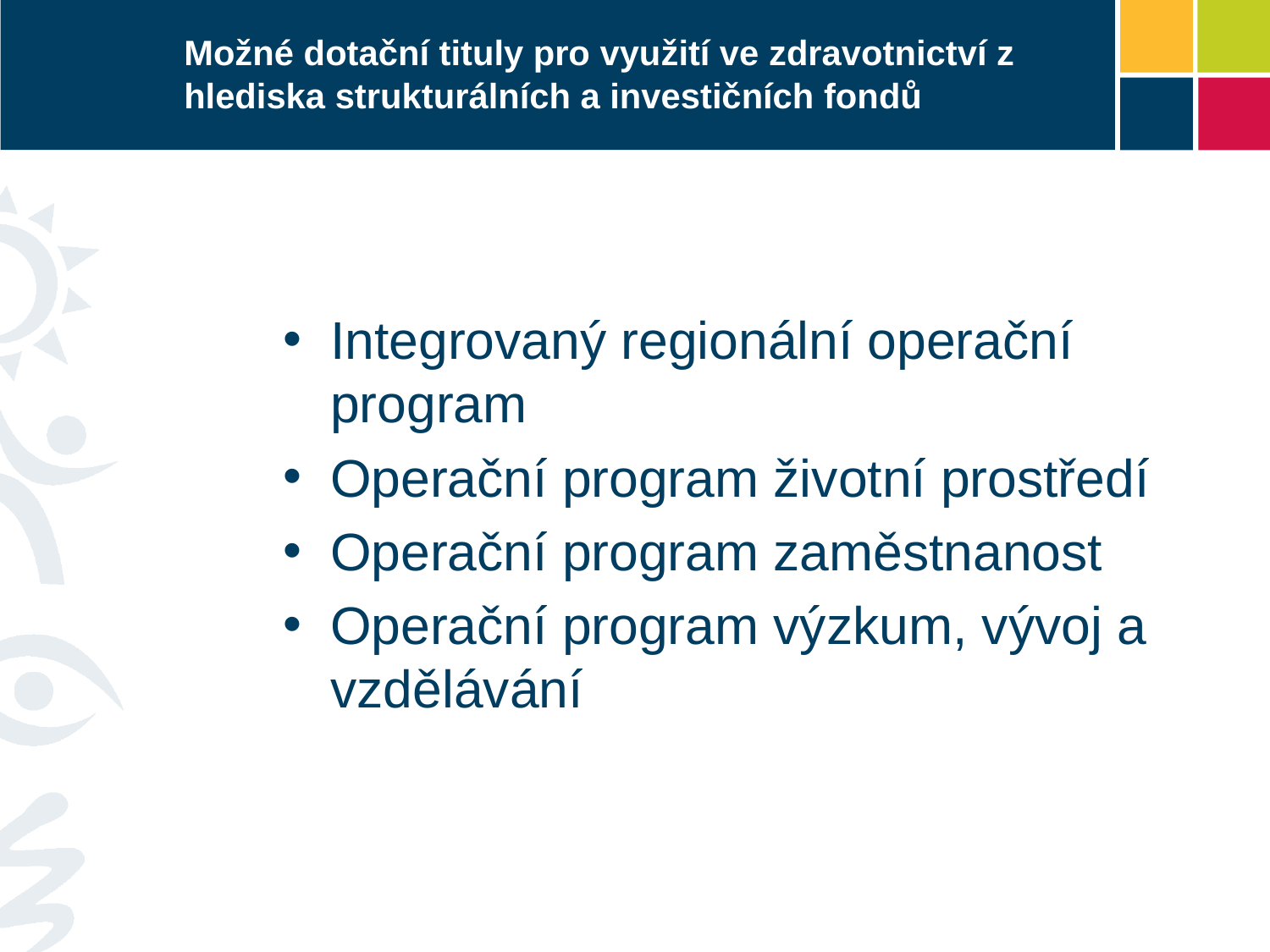

# Možné dotační tituly pro využití ve zdravotnictví z hlediska strukturálních a investičních fondů

Integrovaný regionální operační program
Operační program životní prostředí
Operační program zaměstnanost
Operační program výzkum, vývoj a vzdělávání